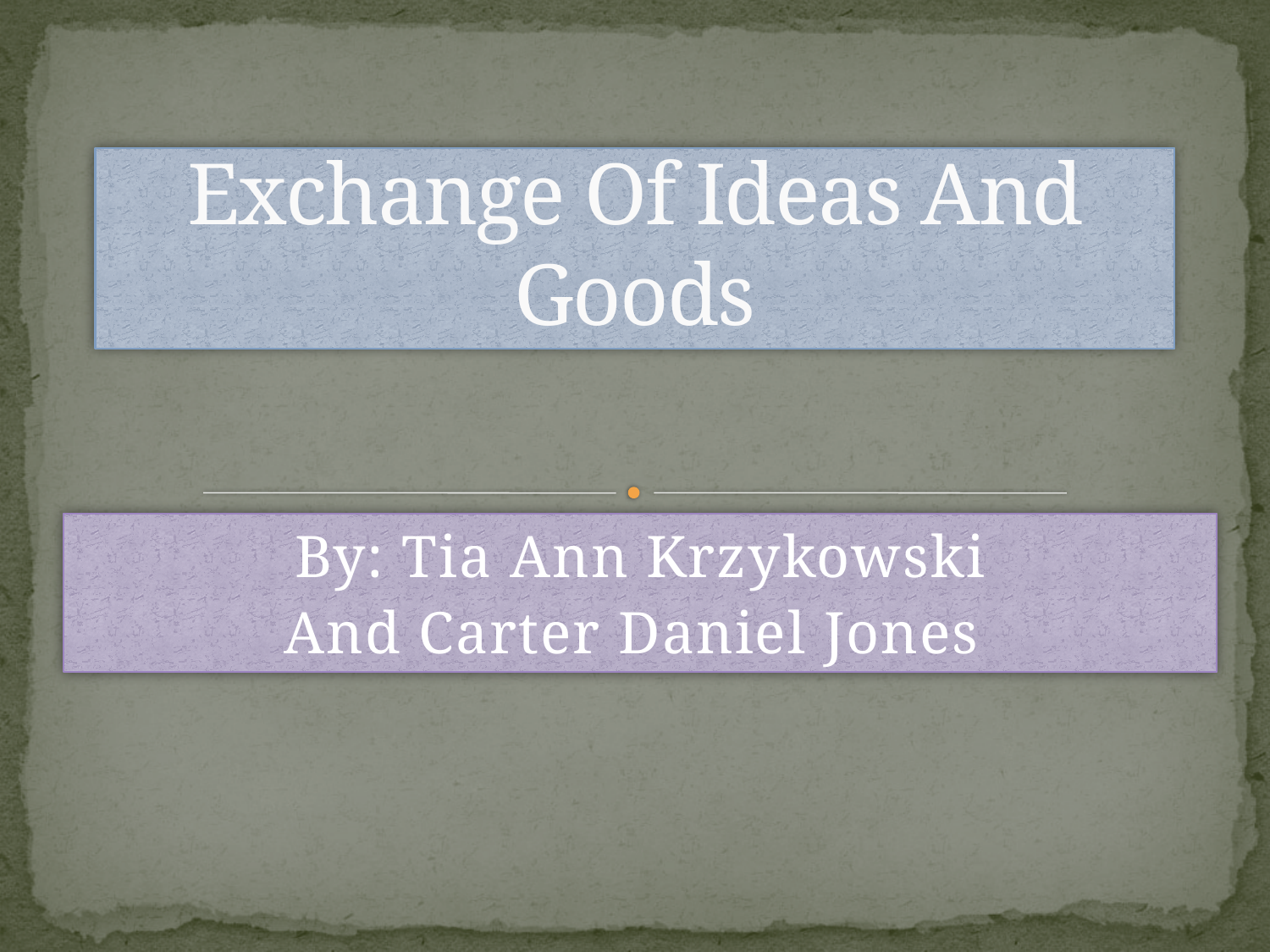

# Exchange Of Ideas And Goods
By: Tia Ann Krzykowski
And Carter Daniel Jones